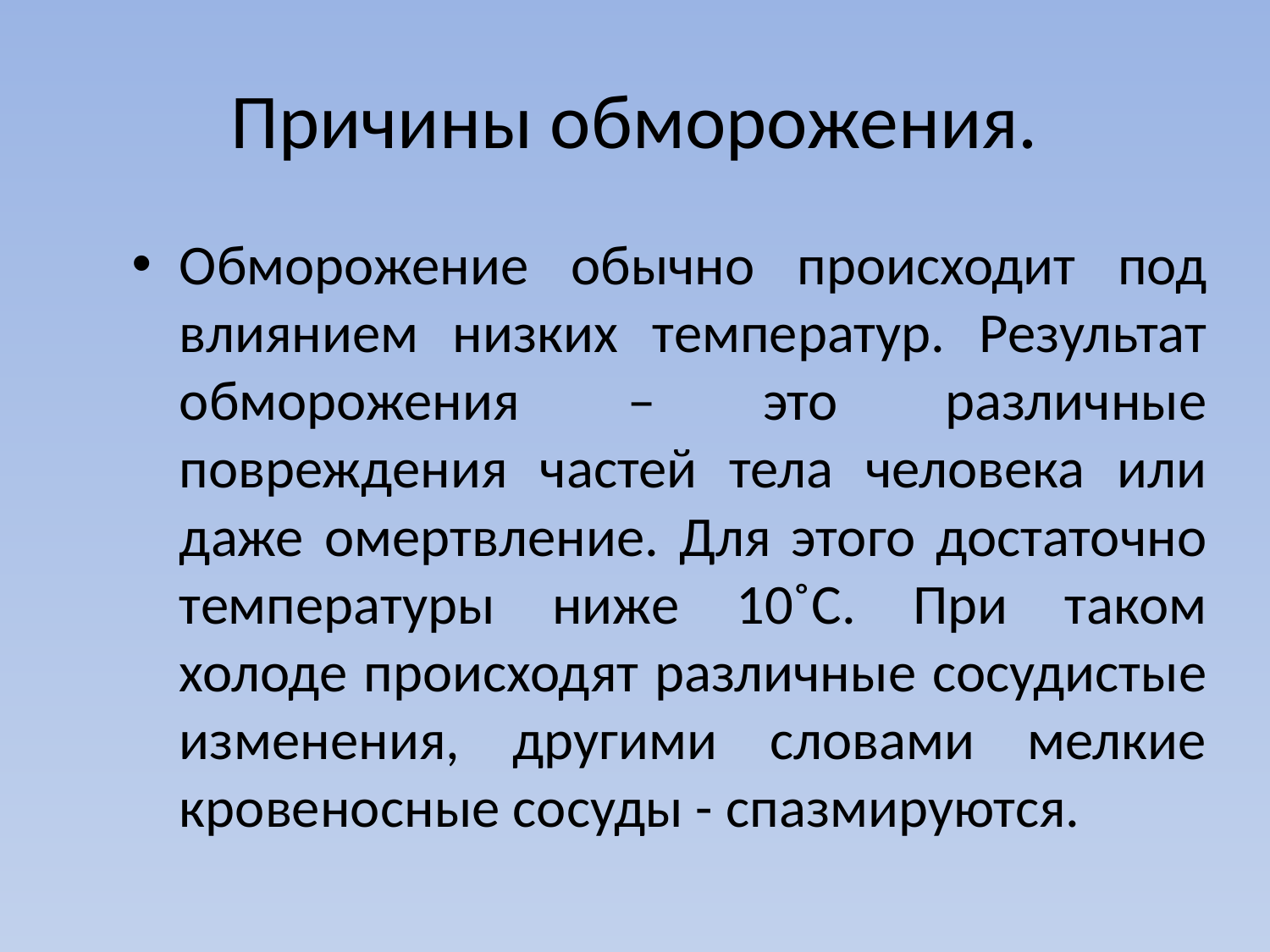

# Причины обморожения.
Обморожение обычно происходит под влиянием низких температур. Результат обморожения – это различные повреждения частей тела человека или даже омертвление. Для этого достаточно температуры ниже 10˚Ϲ. При таком холоде происходят различные сосудистые изменения, другими словами мелкие кровеносные сосуды - спазмируются.